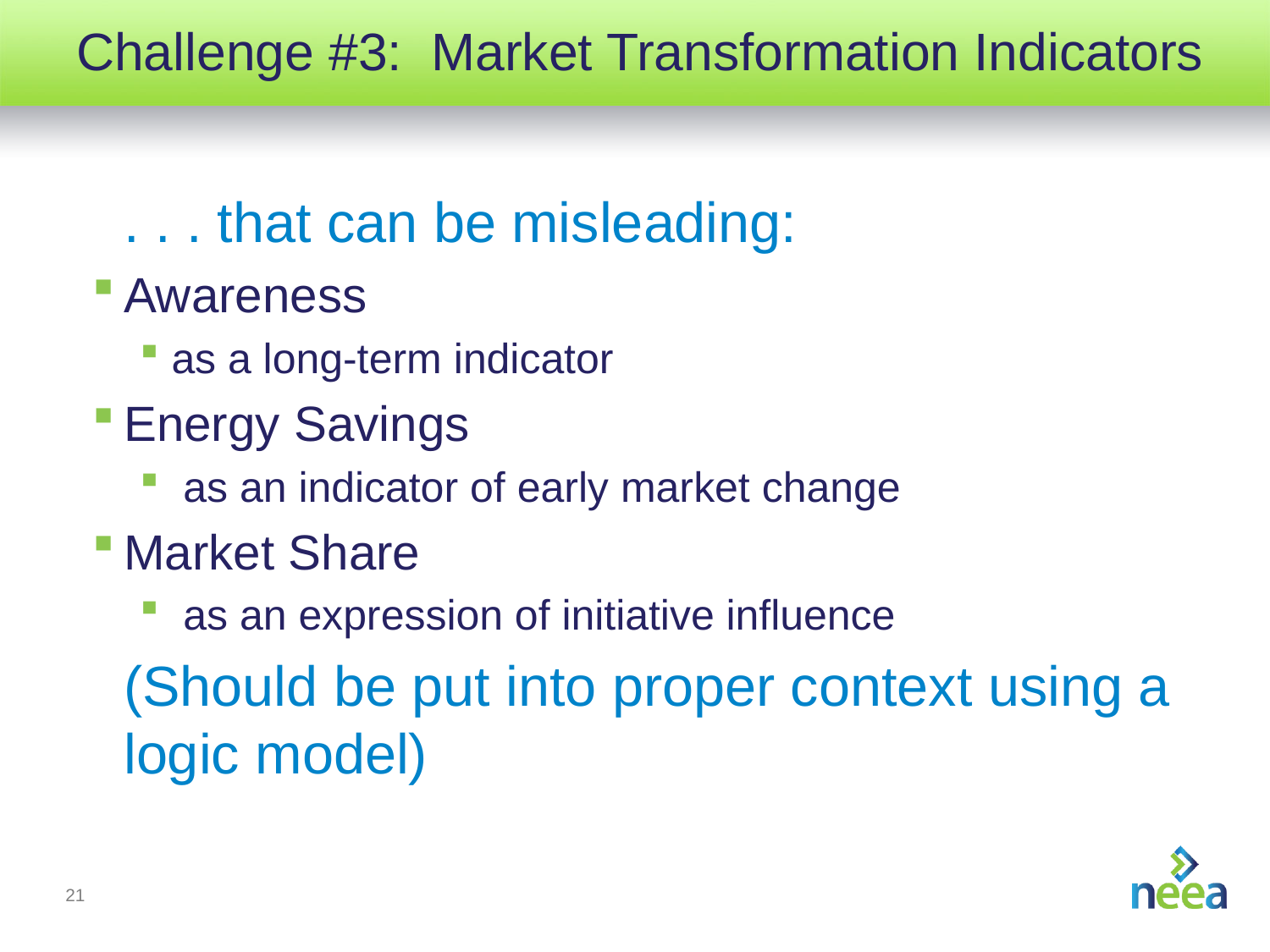

# Challenge #3:  Market Transformation Indicators
. . . that can be misleading:
Awareness
as a long-term indicator
Energy Savings
 as an indicator of early market change
Market Share
 as an expression of initiative influence
(Should be put into proper context using a logic model)

21